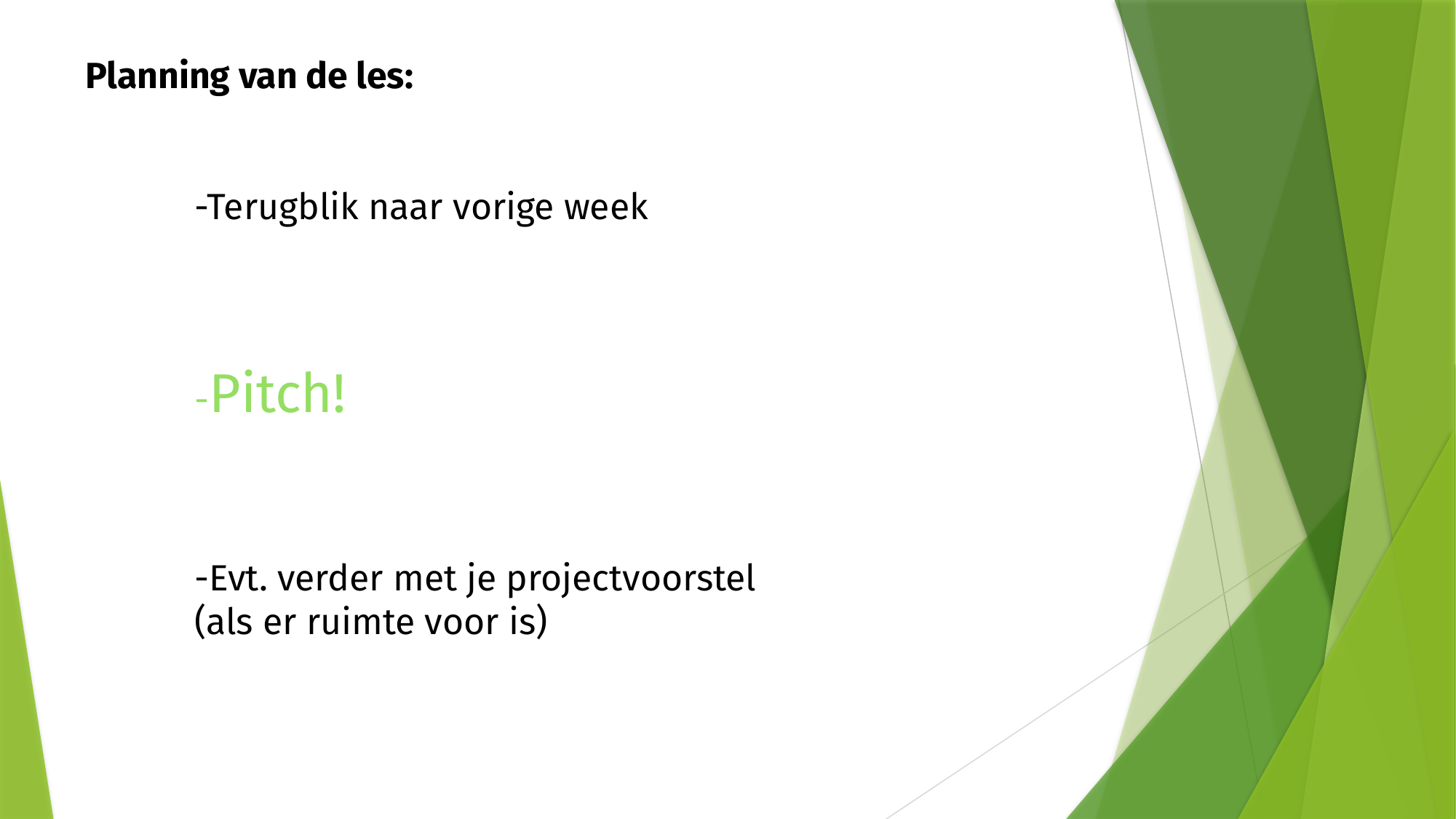

Planning van de les:

	-Terugblik naar vorige week ​

	-Pitch!

	-Evt. verder met je projectvoorstel
	(als er ruimte voor is)​

	​